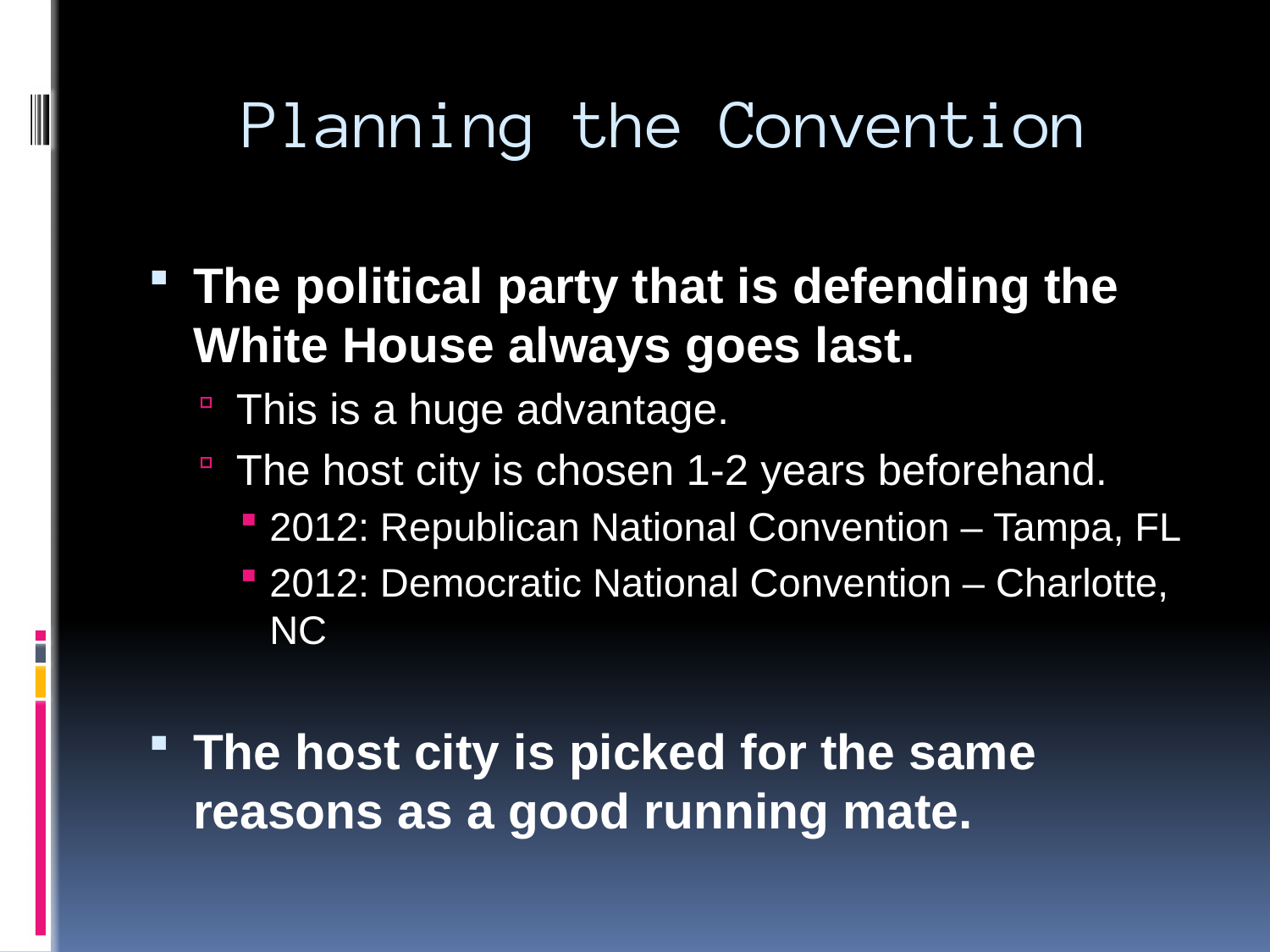

# Planning the Convention
The political party that is defending the White House always goes last.
This is a huge advantage.
The host city is chosen 1-2 years beforehand.
2012: Republican National Convention – Tampa, FL
2012: Democratic National Convention – Charlotte, NC

The host city is picked for the same reasons as a good running mate.